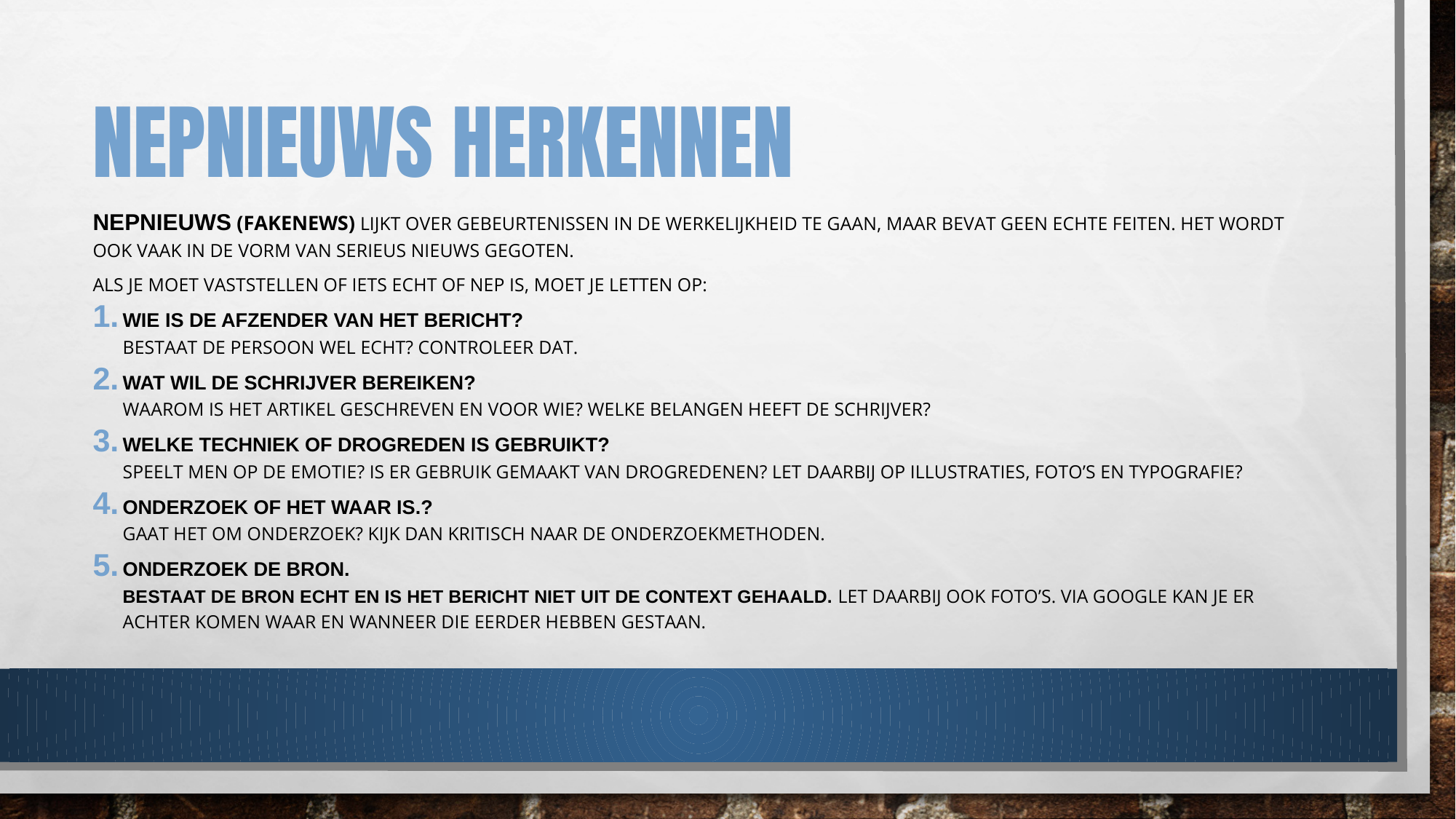

# Nepnieuws herkennen
Nepnieuws (fakenews) lijkt over gebeurtenissen in de werkelijkheid te gaan, maar bevat geen echte feiten. Het wordt ook vaak in de vorm van serieus nieuws gegoten.
Als je moet vaststellen of iets echt of nep is, moet je letten op:
Wie is de afzender van het bericht?
Bestaat de persoon wel echt? Controleer dat.
Wat wil de schrijver bereiken?
Waarom is het artikel geschreven en voor wie? Welke belangen heeft de schrijver?
Welke techniek of drogreden is gebruikt?
Speelt men op de emotie? Is er gebruik gemaakt van drogredenen? Let daarbij op illustraties, foto’s en typografie?
Onderzoek of het waar is.?
Gaat het om onderzoek? Kijk dan kritisch naar de onderzoekmethoden.
Onderzoek de bron.
Bestaat de bron echt en is het bericht niet uit de context gehaald. Let daarbij ook foto’s. Via Google kan je er achter komen waar en wanneer die eerder hebben gestaan.